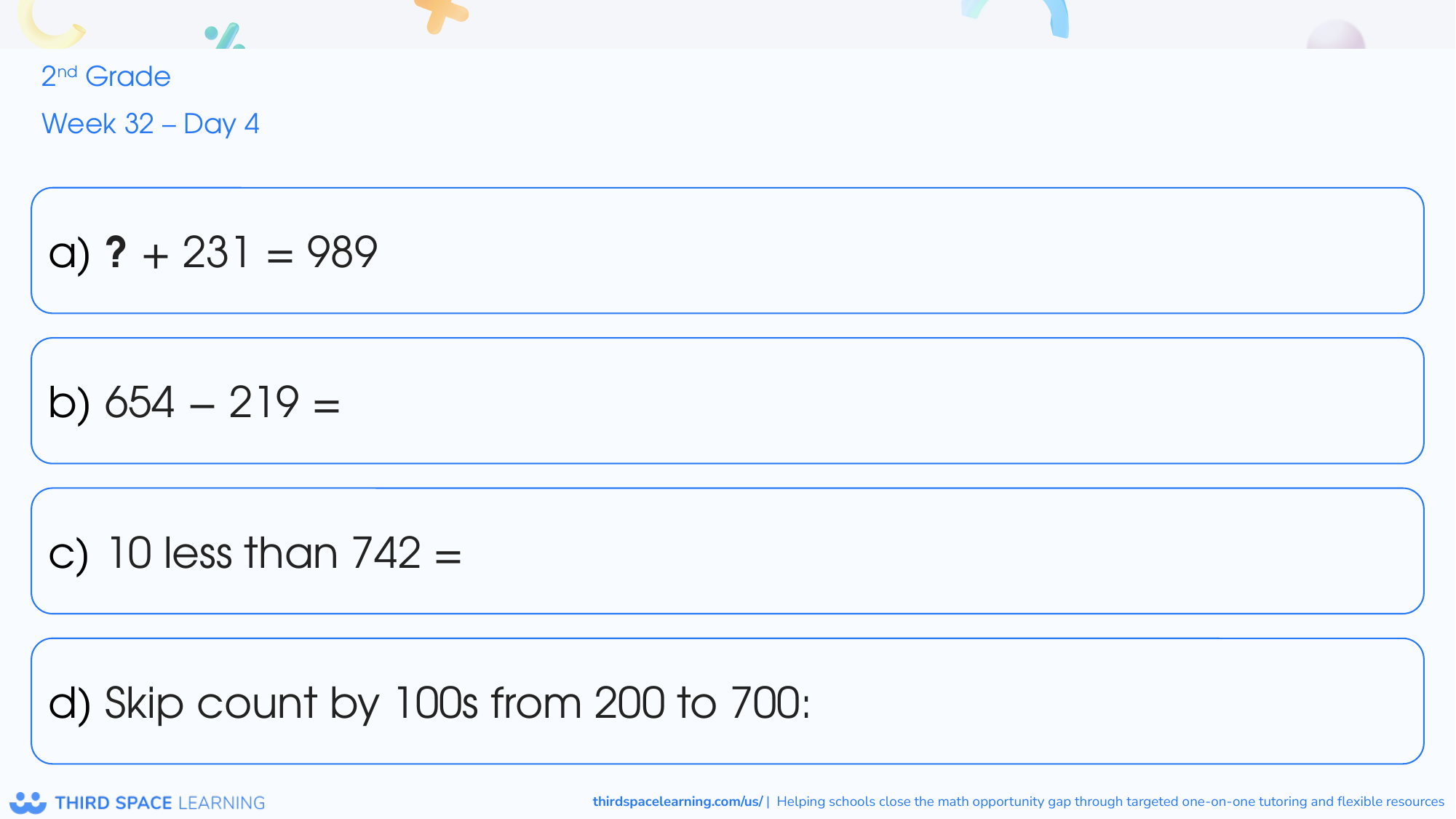

2nd Grade
Week 32 – Day 4
? + 231 = 989
654 − 219 =
10 less than 742 =
Skip count by 100s from 200 to 700: